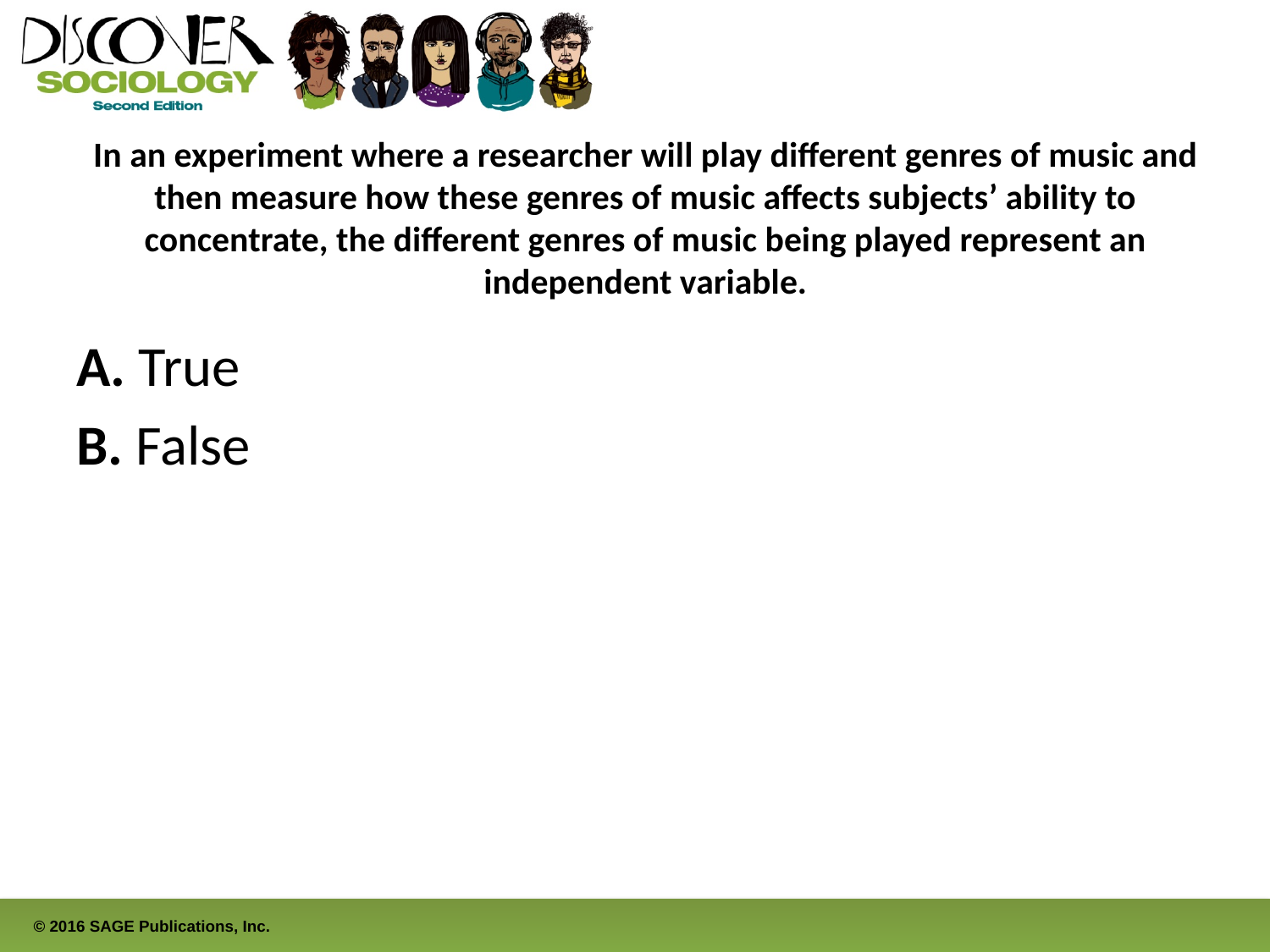

# In an experiment where a researcher will play different genres of music and then measure how these genres of music affects subjects’ ability to concentrate, the different genres of music being played represent an independent variable.
A. True
B. False